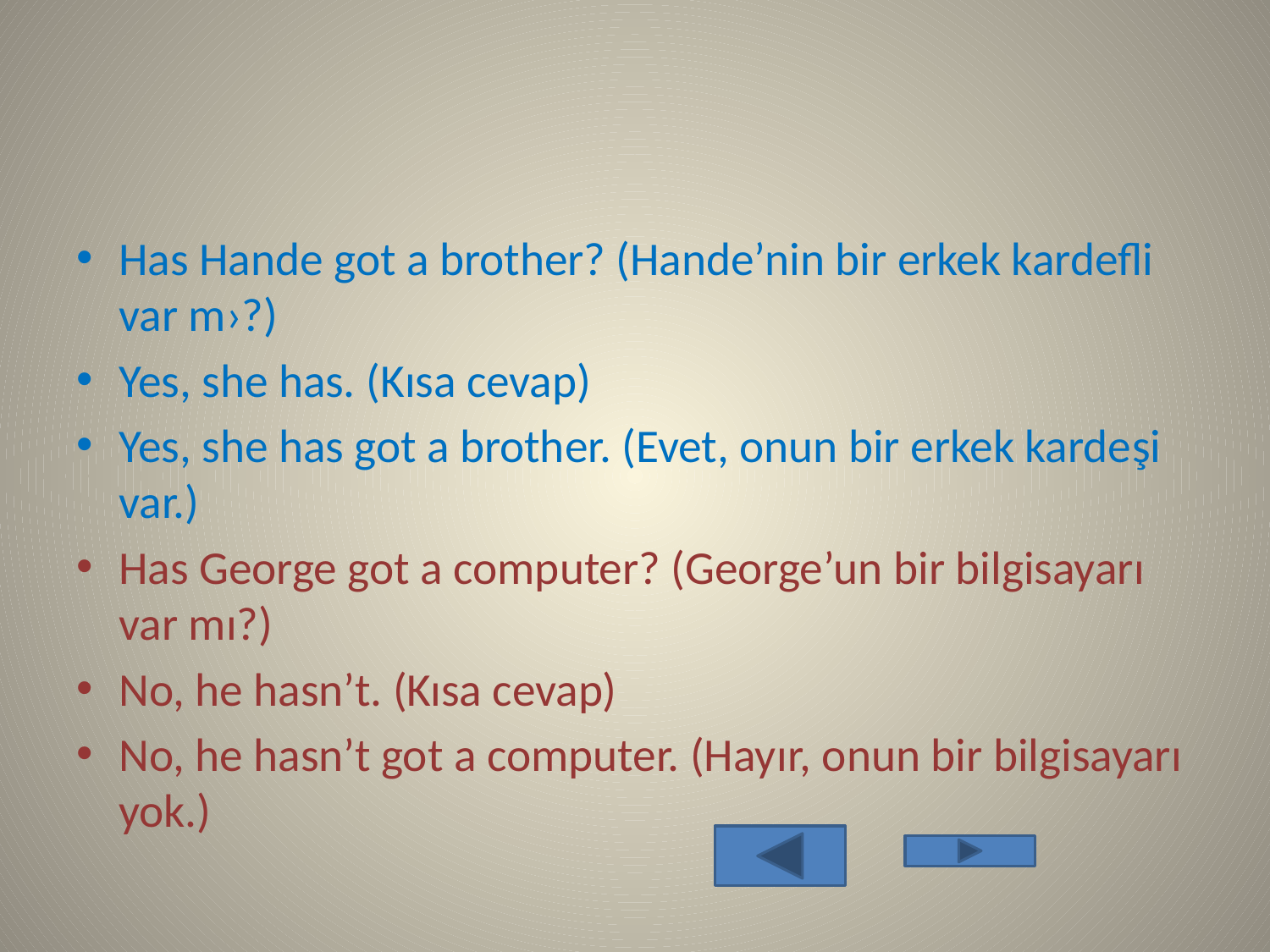

#
Has Hande got a brother? (Hande’nin bir erkek kardefli var m›?)
Yes, she has. (Kısa cevap)
Yes, she has got a brother. (Evet, onun bir erkek kardeşi var.)
Has George got a computer? (George’un bir bilgisayarı var mı?)
No, he hasn’t. (Kısa cevap)
No, he hasn’t got a computer. (Hayır, onun bir bilgisayarı yok.)